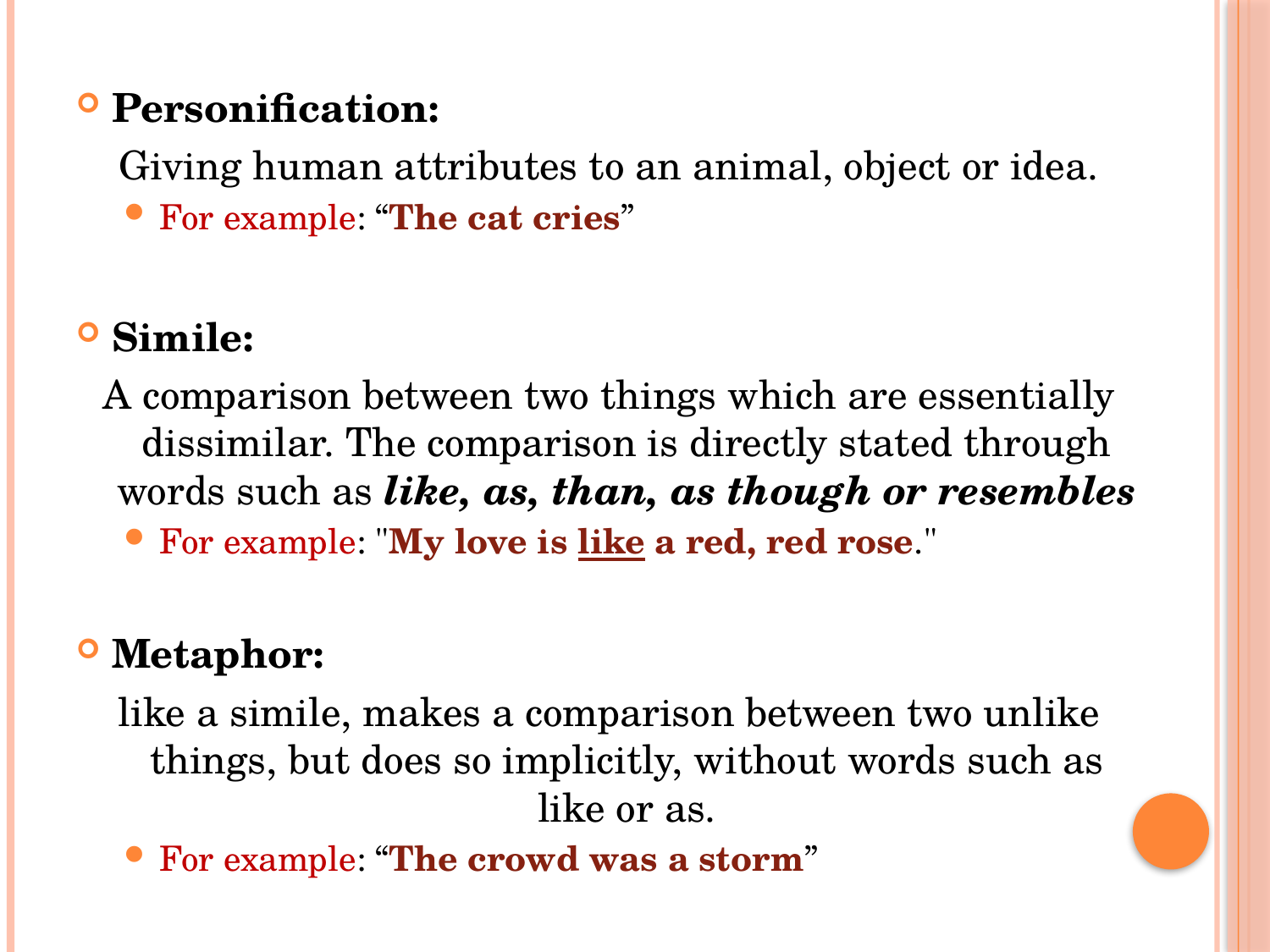

Personification:
Giving human attributes to an animal, object or idea.
For example: “The cat cries”

Simile:
A comparison between two things which are essentially dissimilar. The comparison is directly stated through words such as like, as, than, as though or resembles
For example: "My love is like a red, red rose."

Metaphor:
like a simile, makes a comparison between two unlike things, but does so implicitly, without words such as like or as.
For example: “The crowd was a storm”